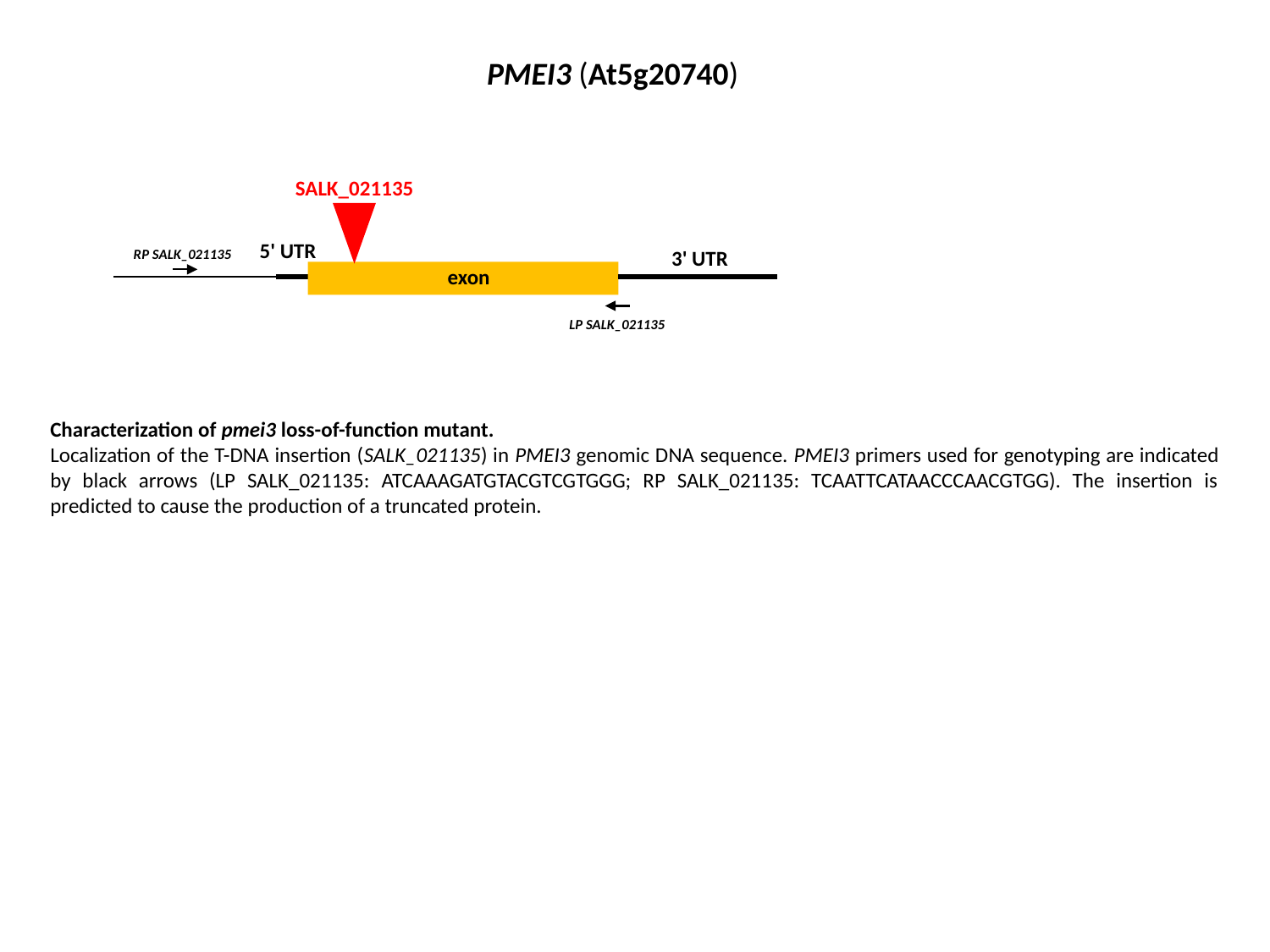

PMEI3 (At5g20740)
SALK_021135

5' UTR
RP SALK_021135
3' UTR
exon

LP SALK_021135
Characterization of pmei3 loss-of-function mutant.
Localization of the T-DNA insertion (SALK_021135) in PMEI3 genomic DNA sequence. PMEI3 primers used for genotyping are indicated by black arrows (LP SALK_021135: ATCAAAGATGTACGTCGTGGG; RP SALK_021135: TCAATTCATAACCCAACGTGG). The insertion is predicted to cause the production of a truncated protein.